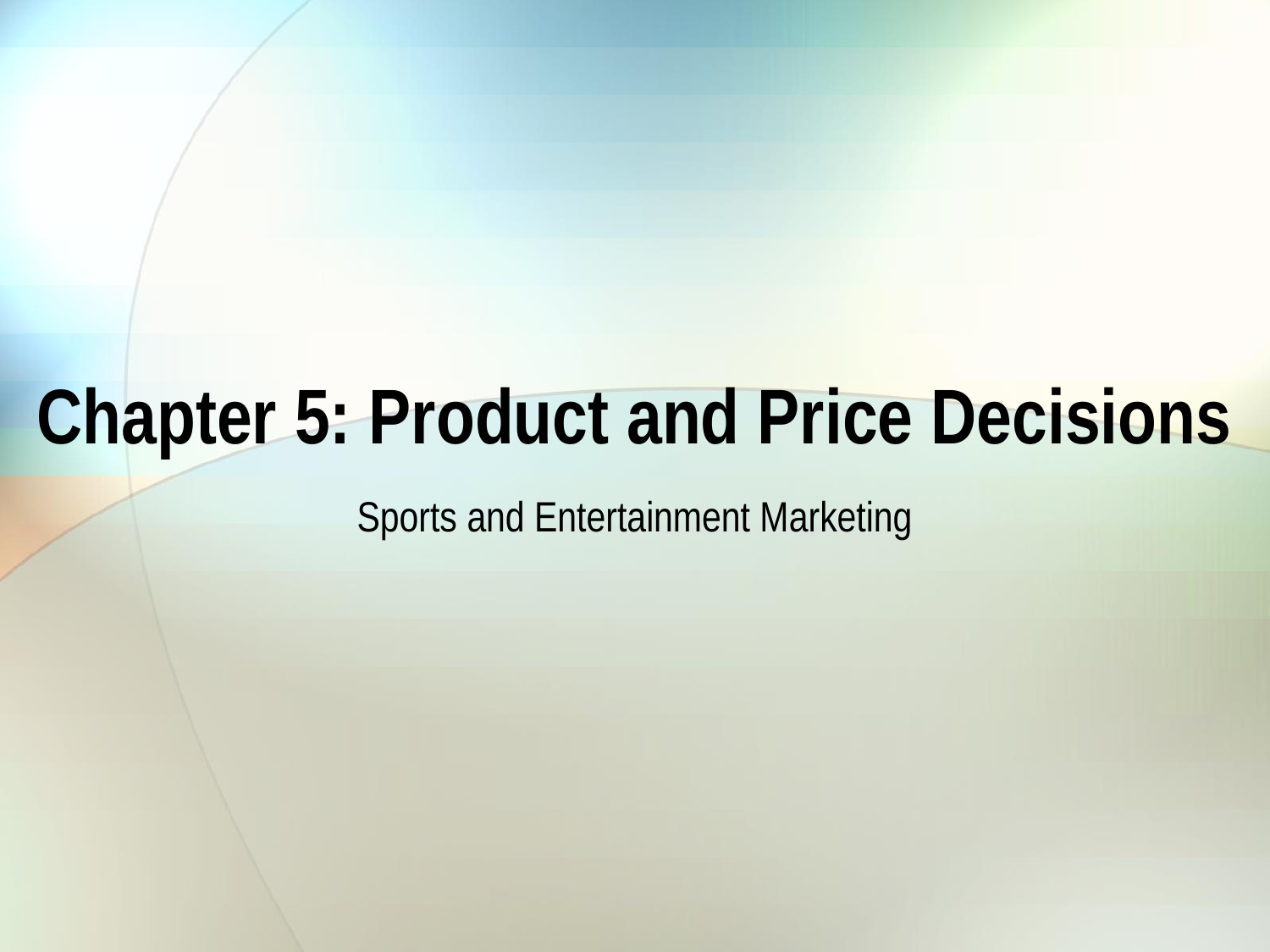

# Chapter 5: Product and Price Decisions
Sports and Entertainment Marketing